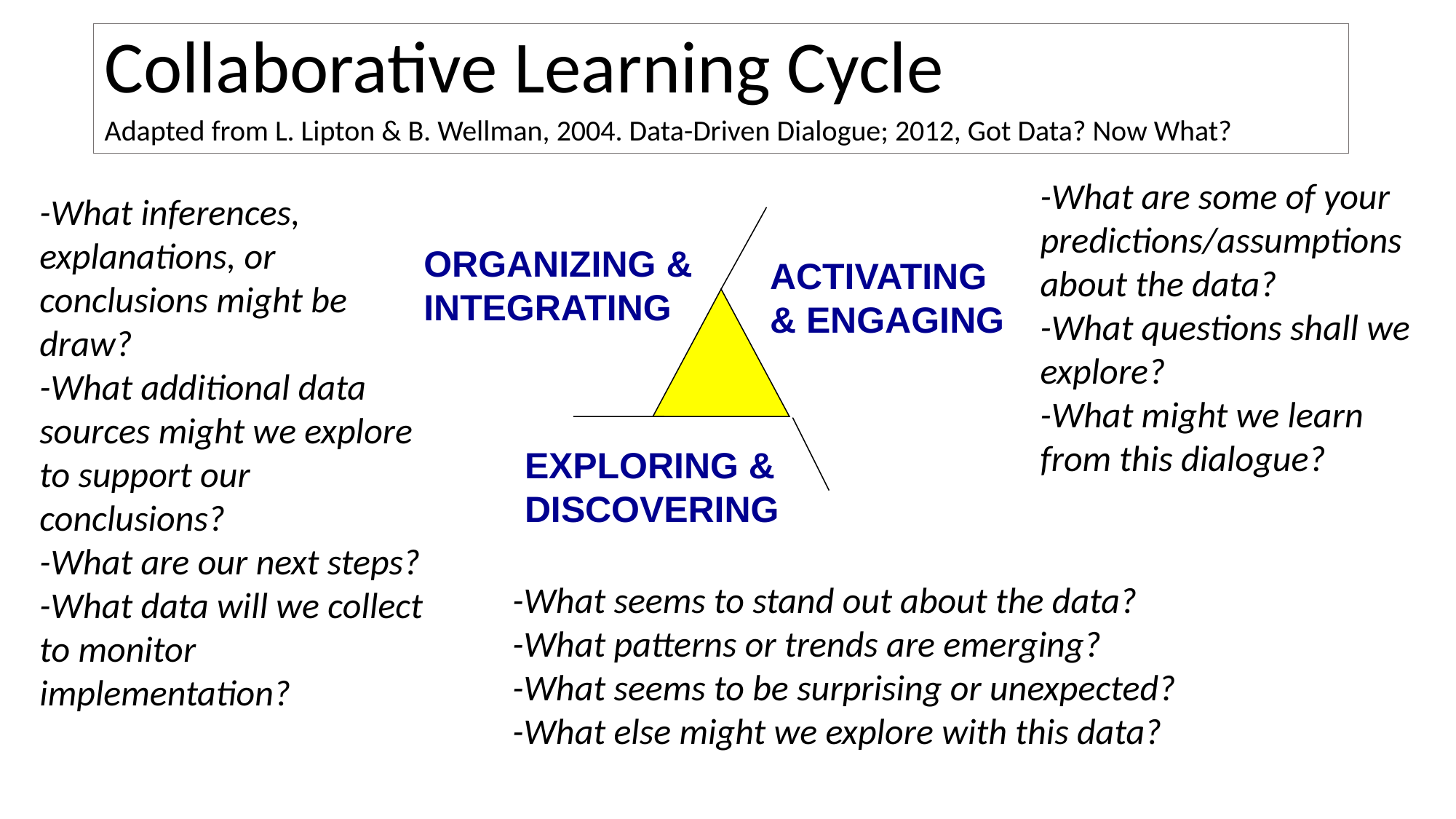

#
Collaborative Learning Cycle
Adapted from L. Lipton & B. Wellman, 2004. Data-Driven Dialogue; 2012, Got Data? Now What?
-What are some of your predictions/assumptions about the data?
-What questions shall we explore?
-What might we learn from this dialogue?

-What inferences, explanations, or conclusions might be draw?
-What additional data sources might we explore to support our conclusions?
-What are our next steps?
-What data will we collect to monitor implementation?

ORGANIZING & INTEGRATING
ACTIVATING & ENGAGING

EXPLORING & DISCOVERING
-What seems to stand out about the data?
-What patterns or trends are emerging?
-What seems to be surprising or unexpected?
-What else might we explore with this data?